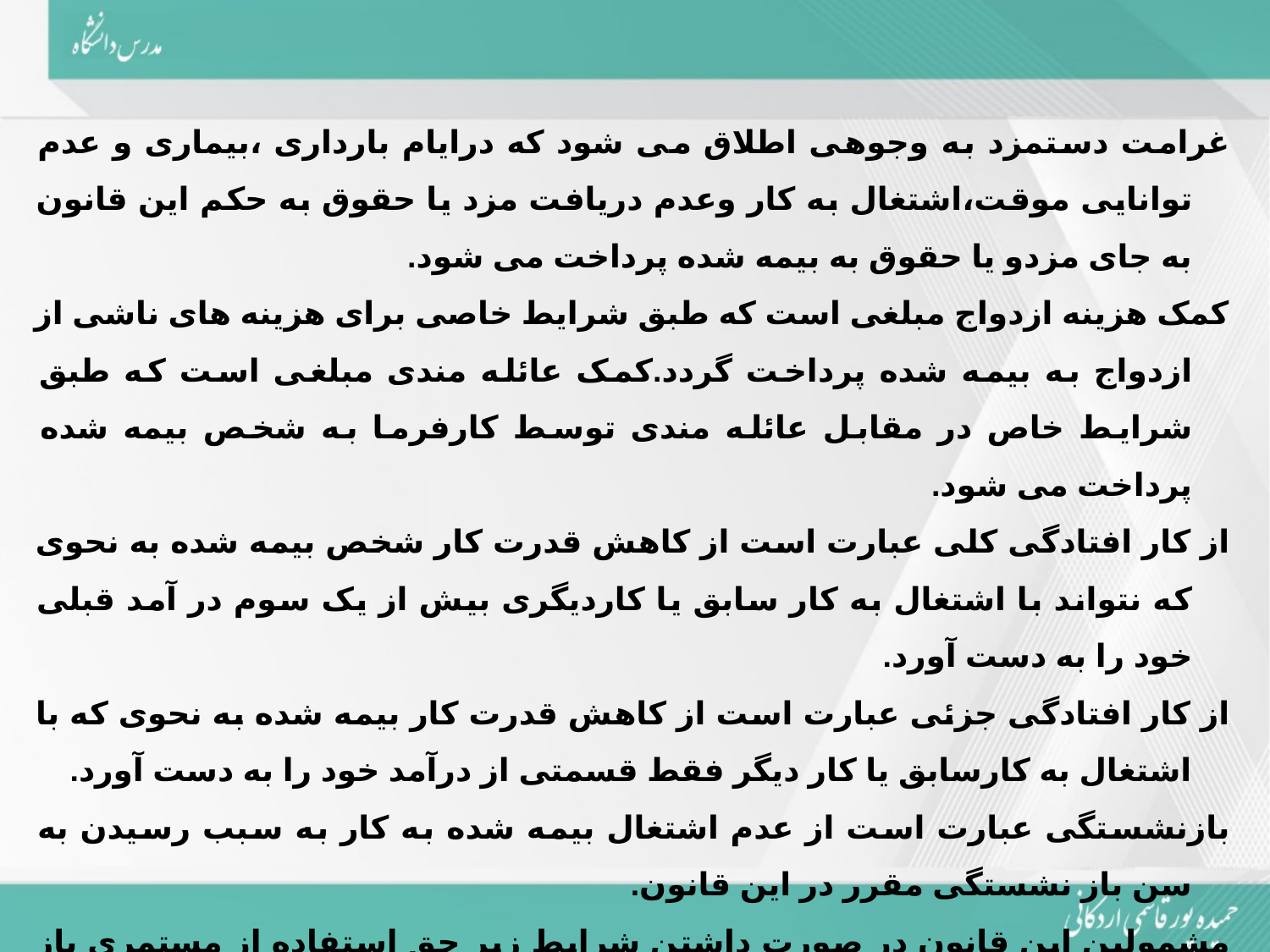

غرامت دستمزد به وجوهی اطلاق می شود که درایام بارداری ،بیماری و عدم توانایی موقت،اشتغال به کار وعدم دریافت مزد یا حقوق به حکم این قانون به جای مزدو یا حقوق به بیمه شده پرداخت می شود.
کمک هزینه ازدواج مبلغی است که طبق شرایط خاصی برای هزینه های ناشی از ازدواج به بیمه شده پرداخت گردد.کمک عائله مندی مبلغی است که طبق شرایط خاص در مقابل عائله مندی توسط کارفرما به شخص بیمه شده پرداخت می شود.
از کار افتادگی کلی عبارت است از کاهش قدرت کار شخص بیمه شده به نحوی که نتواند با اشتغال به کار سابق یا کاردیگری بیش از یک سوم در آمد قبلی خود را به دست آورد.
از کار افتادگی جزئی عبارت است از کاهش قدرت کار بیمه شده به نحوی که با اشتغال به کارسابق یا کار دیگر فقط قسمتی از درآمد خود را به دست آورد.
بازنشستگی عبارت است از عدم اشتغال بیمه شده به کار به سبب رسیدن به سن باز نشستگی مقرر در این قانون.
مشمولین این قانون در صورت داشتن شرایط زیر حق استفاده از مستمری باز نشستگی را خواهند داشت: